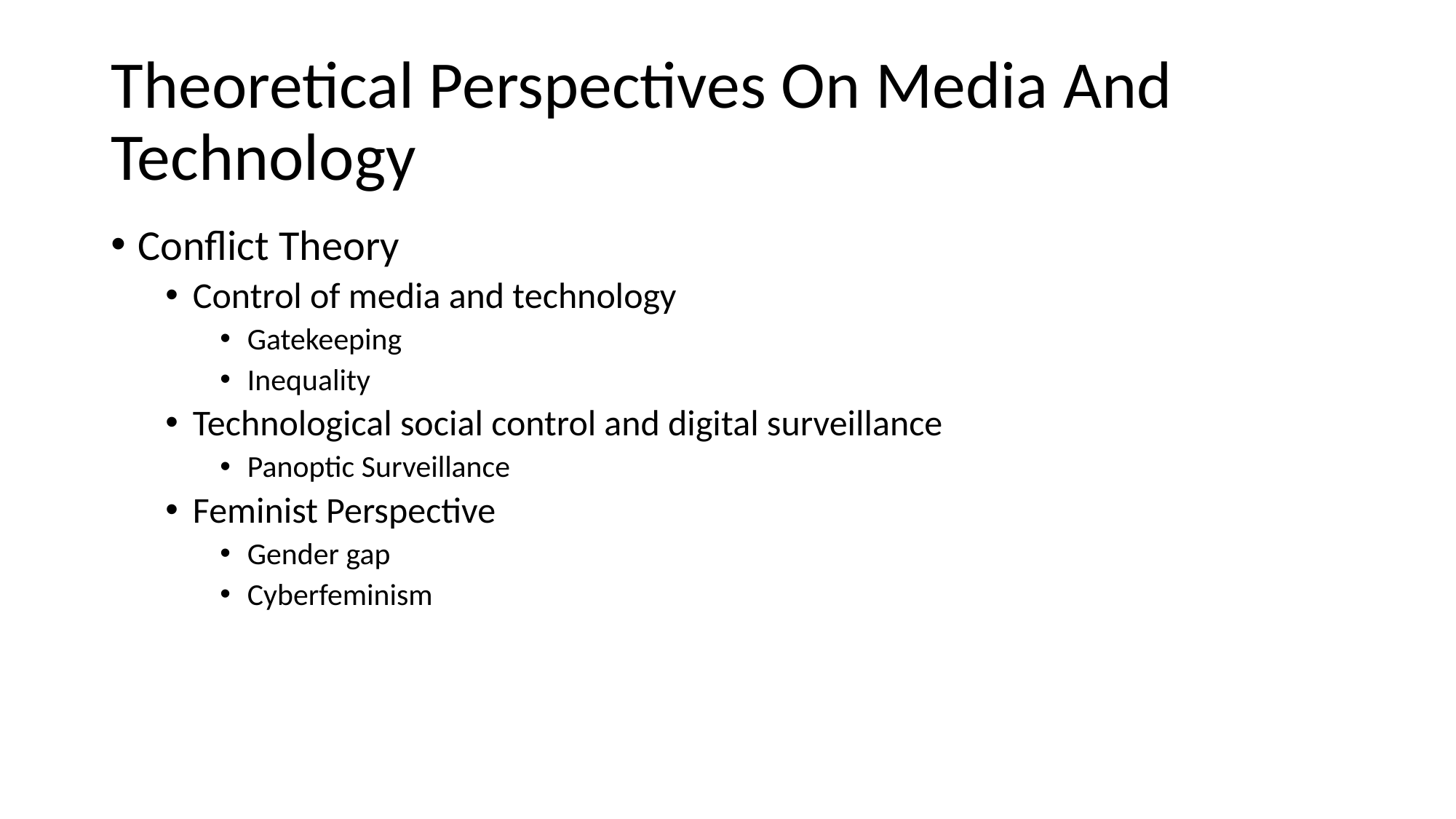

# Theoretical Perspectives On Media And Technology
Conflict Theory
Control of media and technology
Gatekeeping
Inequality
Technological social control and digital surveillance
Panoptic Surveillance
Feminist Perspective
Gender gap
Cyberfeminism